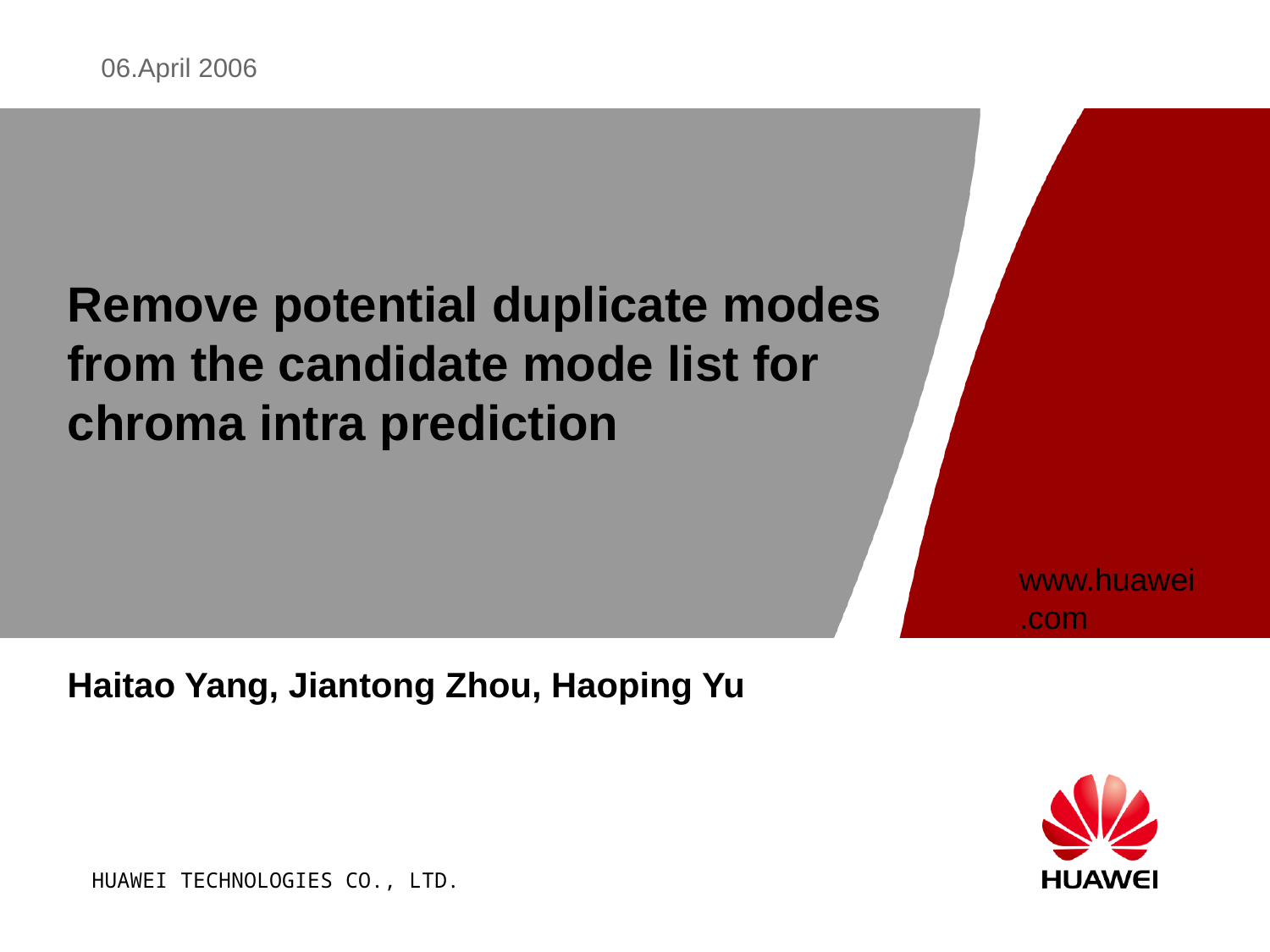

Remove potential duplicate modes from the candidate mode list for chroma intra prediction
Haitao Yang, Jiantong Zhou, Haoping Yu